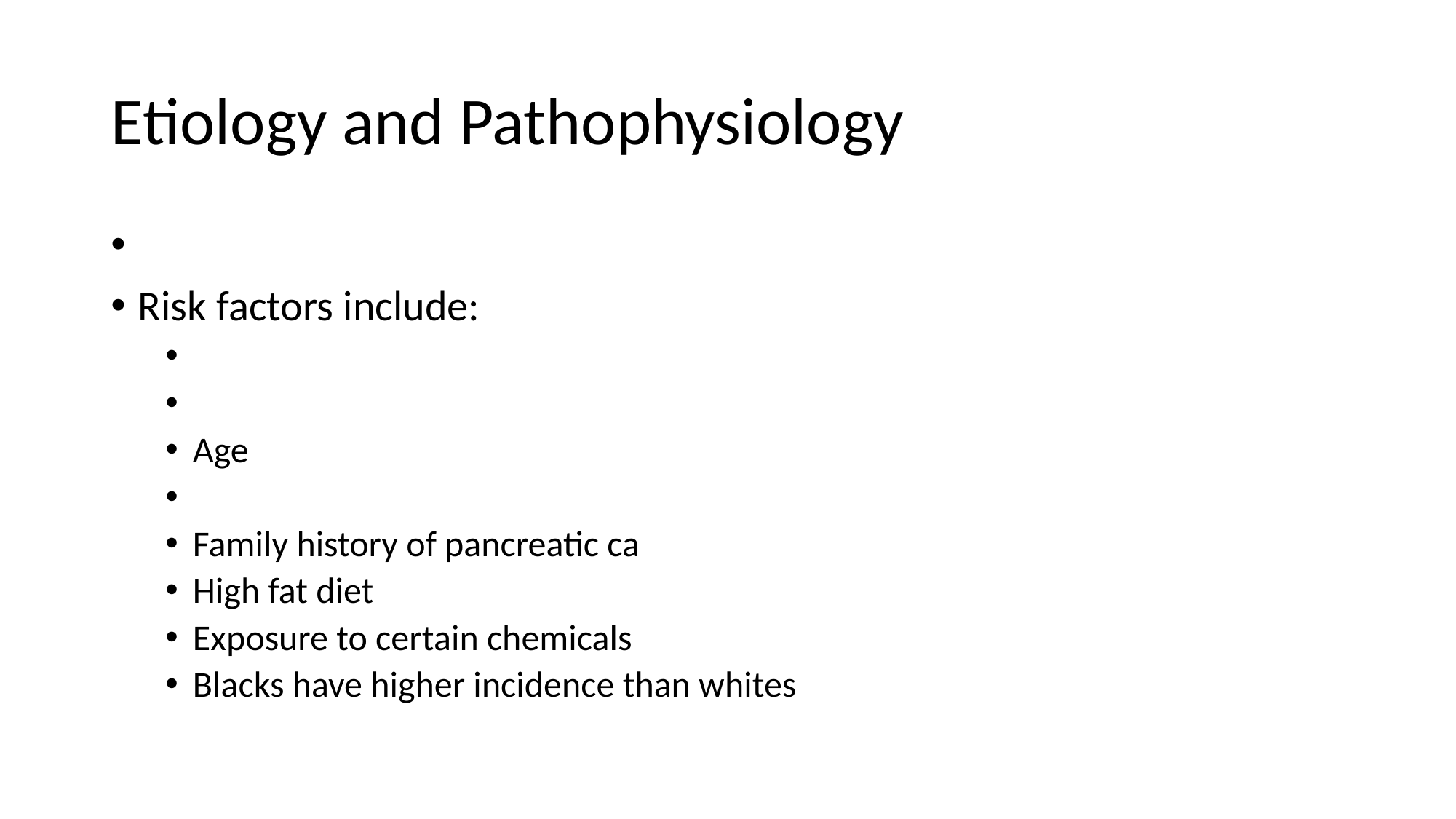

# Etiology and Pathophysiology

Risk factors include:

Age

Family history of pancreatic ca
High fat diet
Exposure to certain chemicals
Blacks have higher incidence than whites